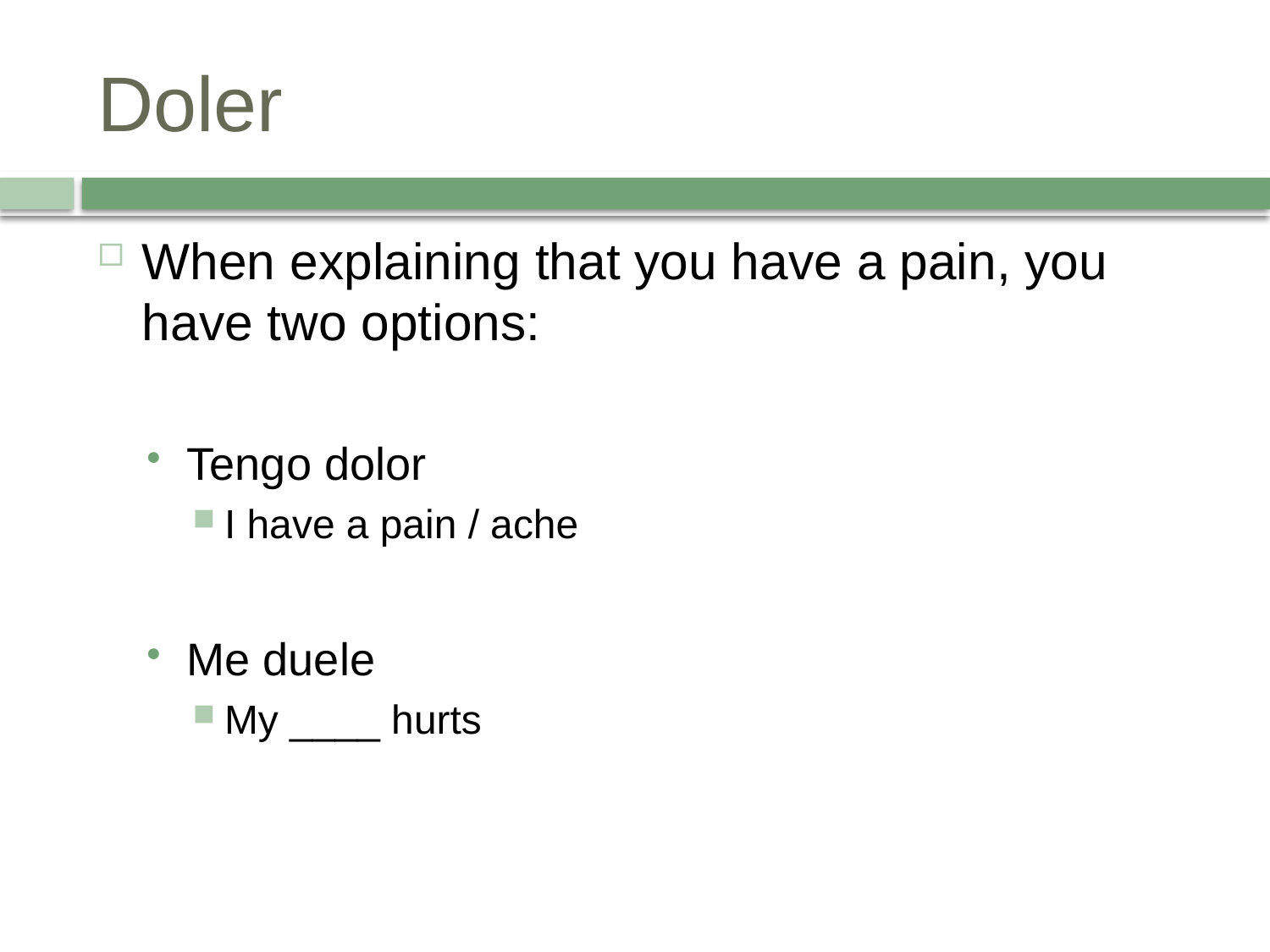

# Doler
When explaining that you have a pain, you have two options:

Tengo dolor
I have a pain / ache

Me duele
My ____ hurts